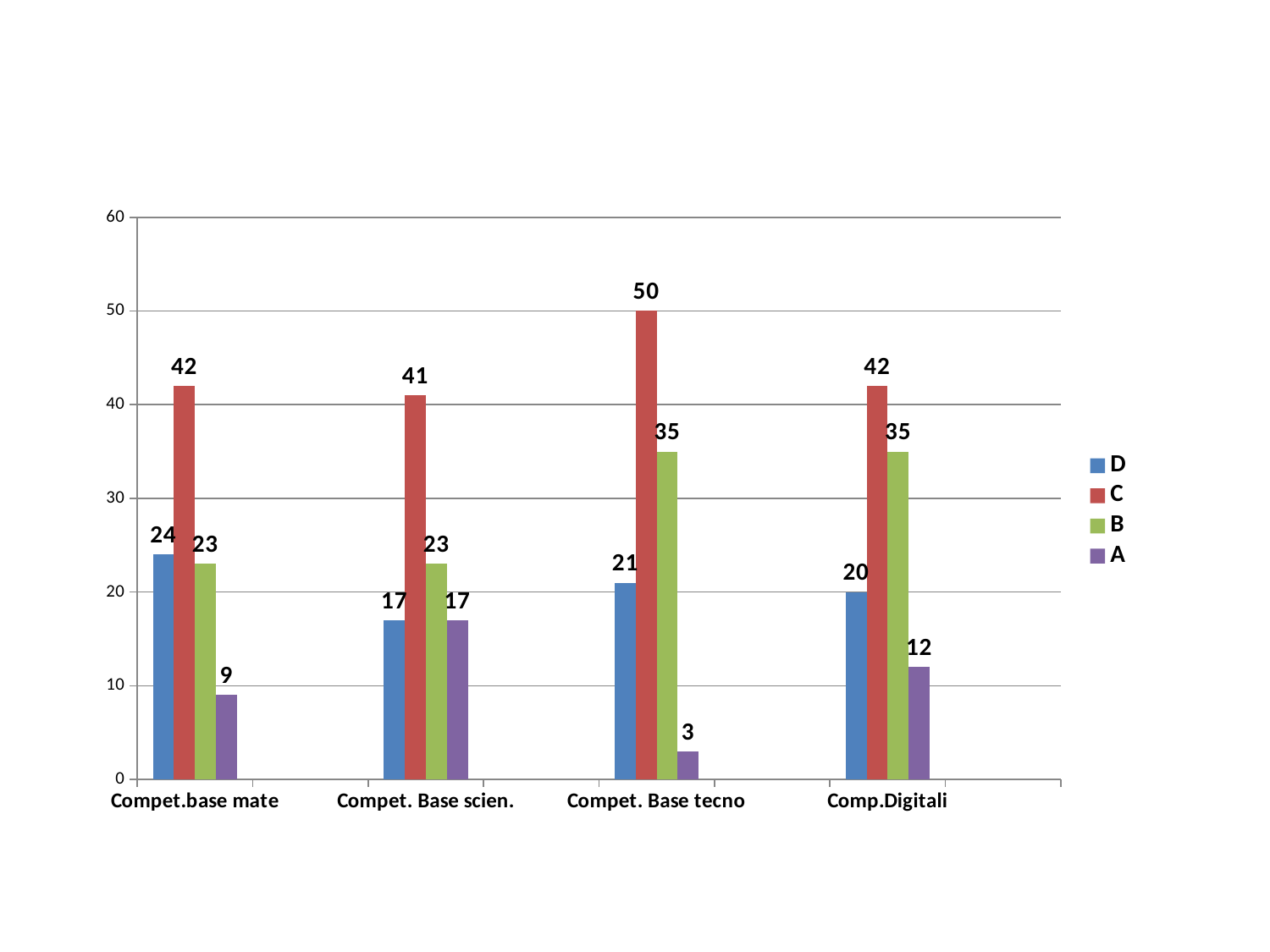

### Chart

| Category | D | C | B | A |
|---|---|---|---|---|
| Compet.base mate | 24.0 | 42.0 | 23.0 | 9.0 |
|  | None | None | None | None |
| Compet. Base scien. | 17.0 | 41.0 | 23.0 | 17.0 |
|  | None | None | None | None |
| Compet. Base tecno | 21.0 | 50.0 | 35.0 | 3.0 |
|  | None | None | None | None |
| Comp.Digitali | 20.0 | 42.0 | 35.0 | 12.0 |